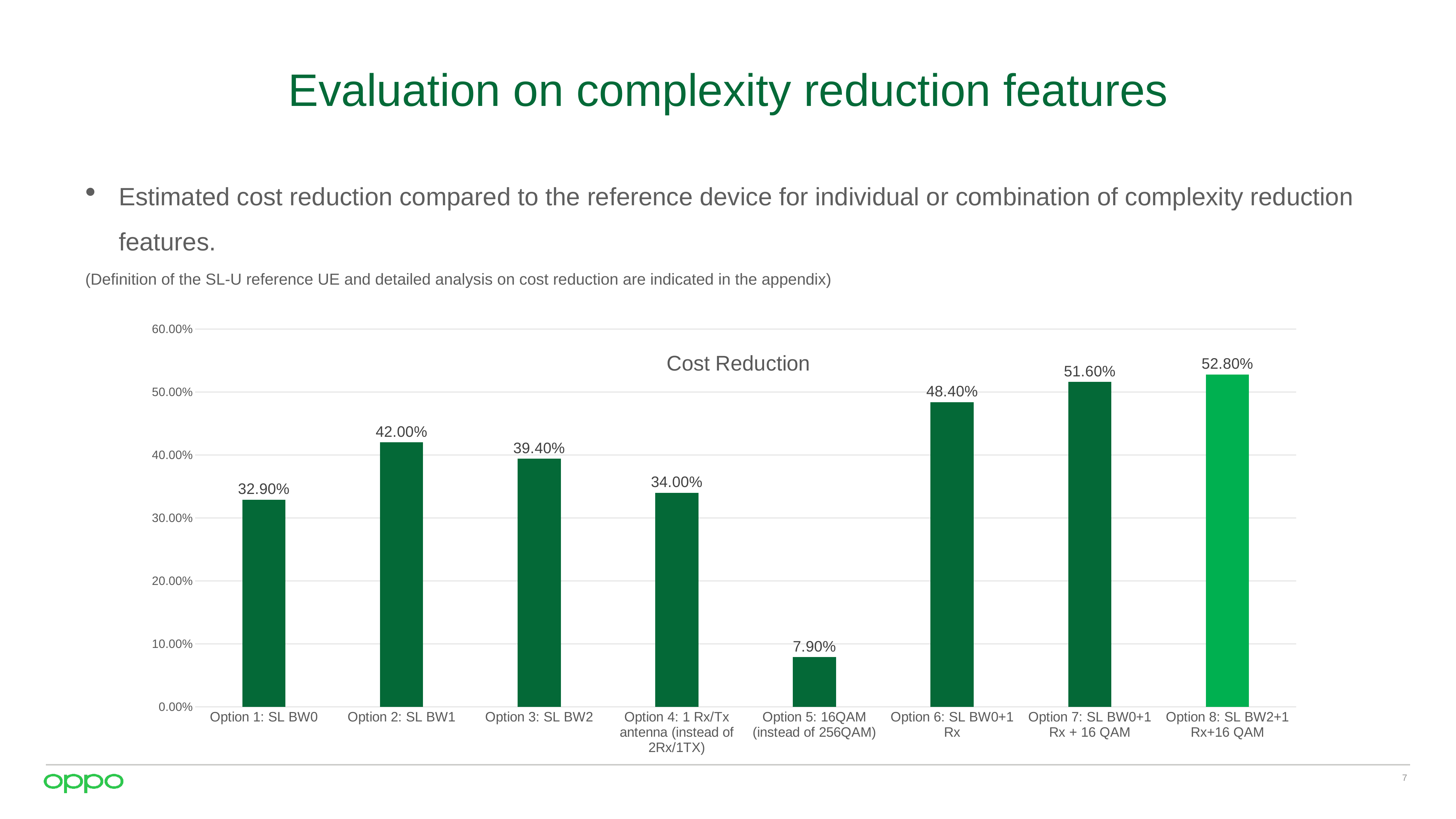

# Evaluation on complexity reduction features
Estimated cost reduction compared to the reference device for individual or combination of complexity reduction features.
	(Definition of the SL-U reference UE and detailed analysis on cost reduction are indicated in the appendix)

### Chart: Cost Reduction

| Category |  |
|---|---|
| Option 1: SL BW0 | 0.329 |
| Option 2: SL BW1 | 0.42 |
| Option 3: SL BW2 | 0.394 |
| Option 4: 1 Rx/Tx antenna (instead of 2Rx/1TX) | 0.34 |
| Option 5: 16QAM (instead of 256QAM) | 0.079 |
| Option 6: SL BW0+1 Rx | 0.484 |
| Option 7: SL BW0+1 Rx + 16 QAM | 0.516 |
| Option 8: SL BW2+1 Rx+16 QAM | 0.528 |